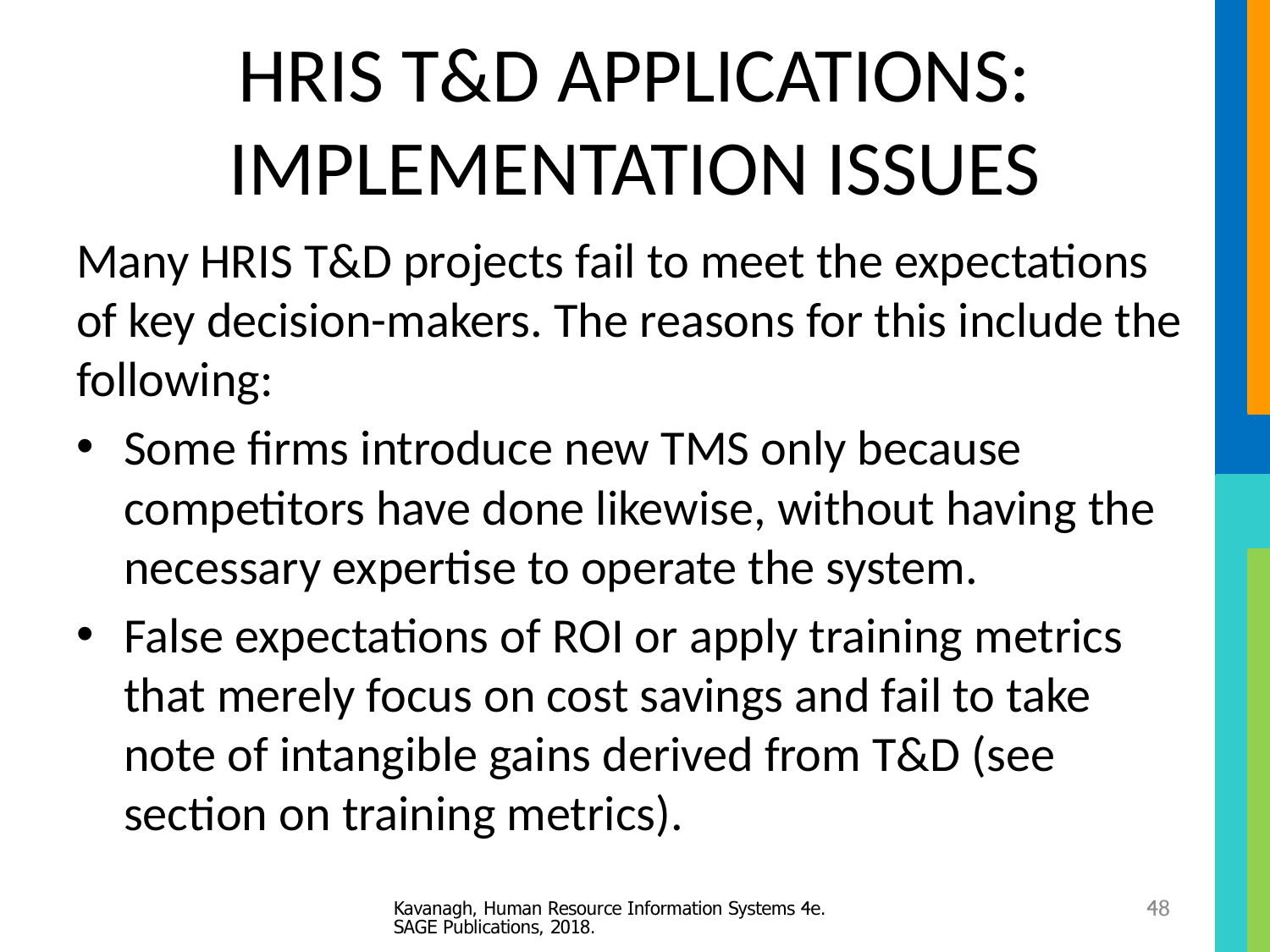

# HRIS T&D APPLICATIONS: IMPLEMENTATION ISSUES
Many HRIS T&D projects fail to meet the expectations of key decision-makers. The reasons for this include the following:
Some firms introduce new TMS only because competitors have done likewise, without having the necessary expertise to operate the system.
False expectations of ROI or apply training metrics that merely focus on cost savings and fail to take note of intangible gains derived from T&D (see section on training metrics).
Kavanagh, Human Resource Information Systems 4e. SAGE Publications, 2018.
48